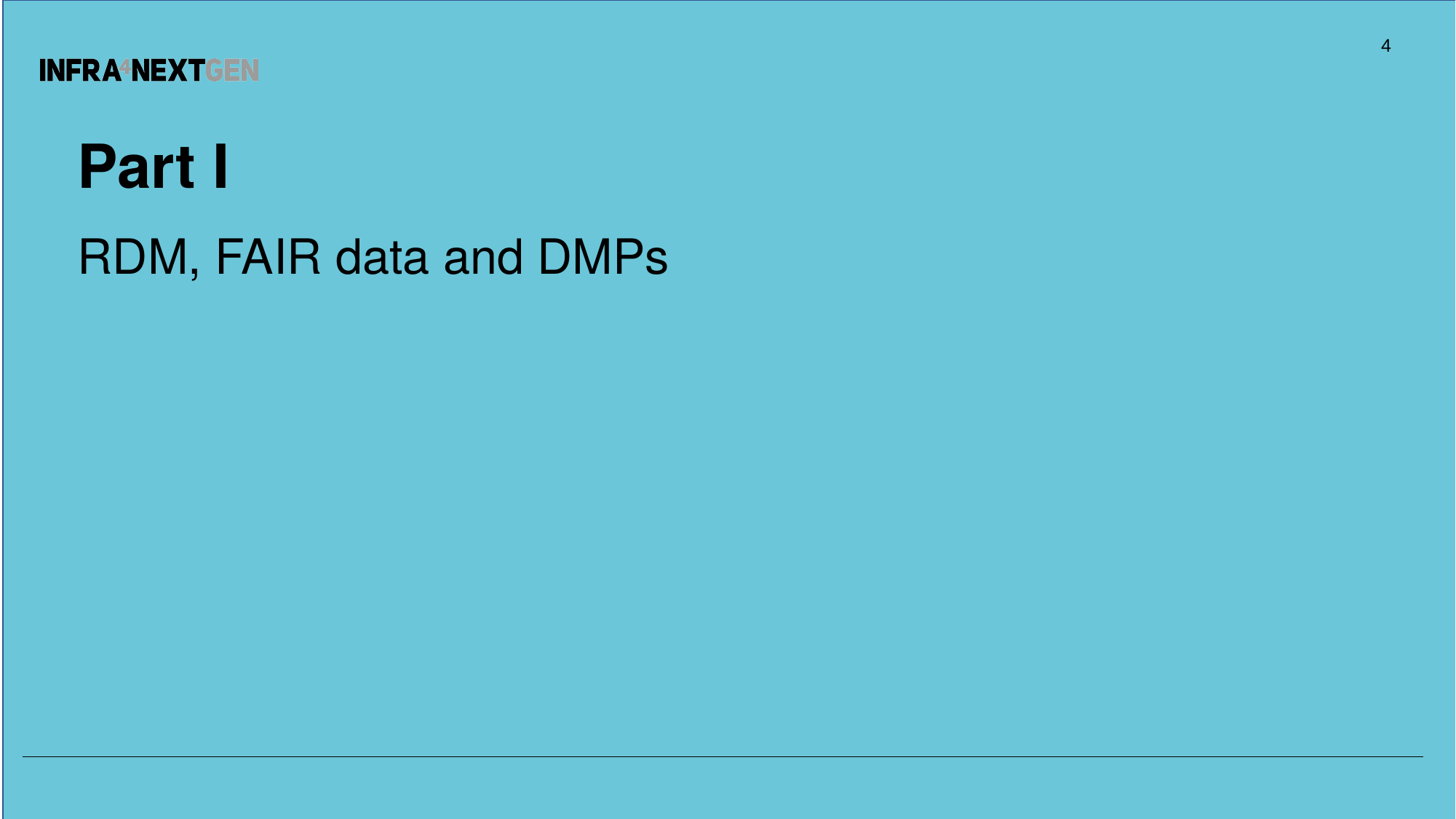

4
# Part I
RDM, FAIR data and DMPs